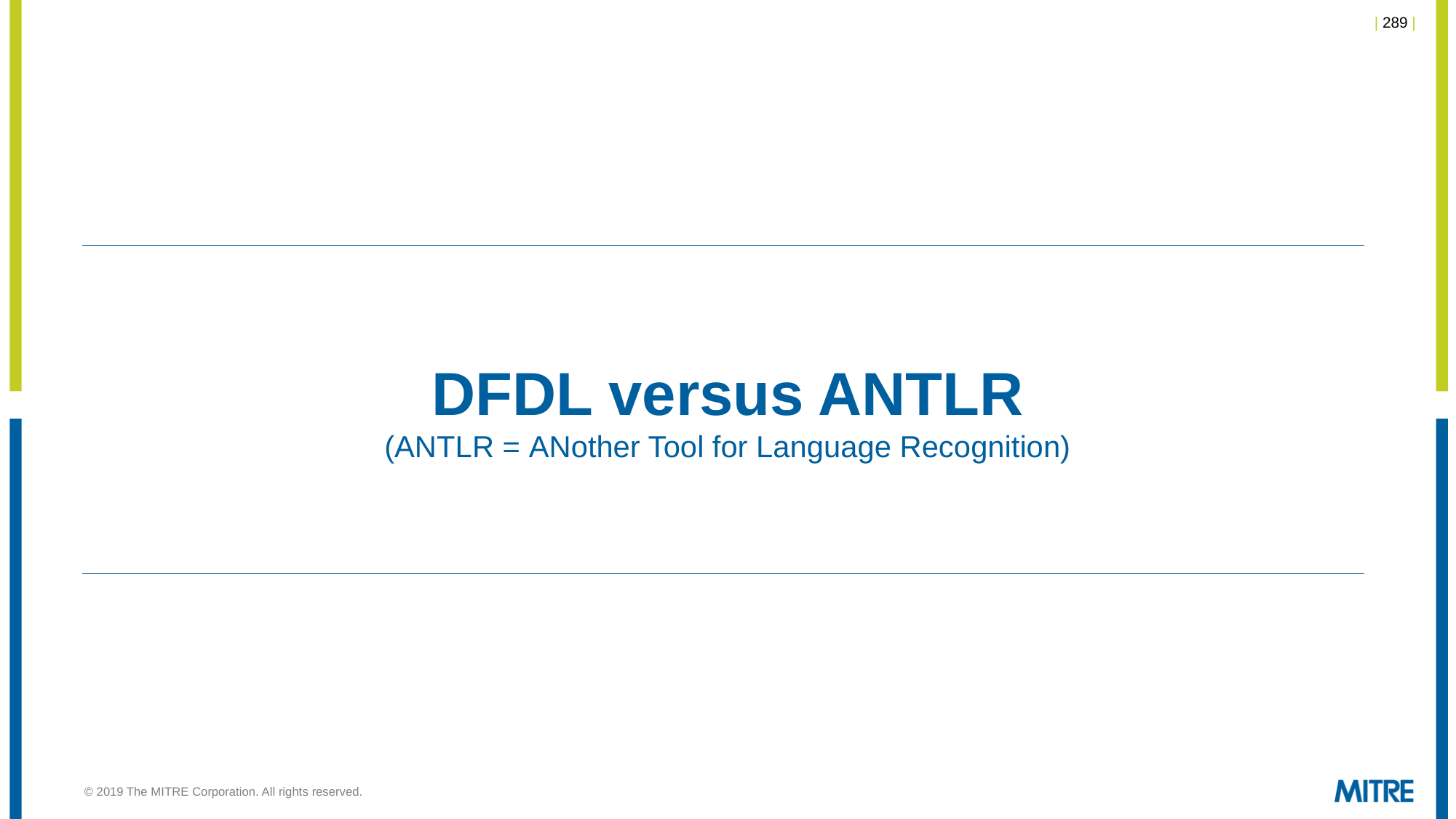

# DFDL versus ANTLR (ANTLR = ANother Tool for Language Recognition)
© 2019 The MITRE Corporation. All rights reserved.